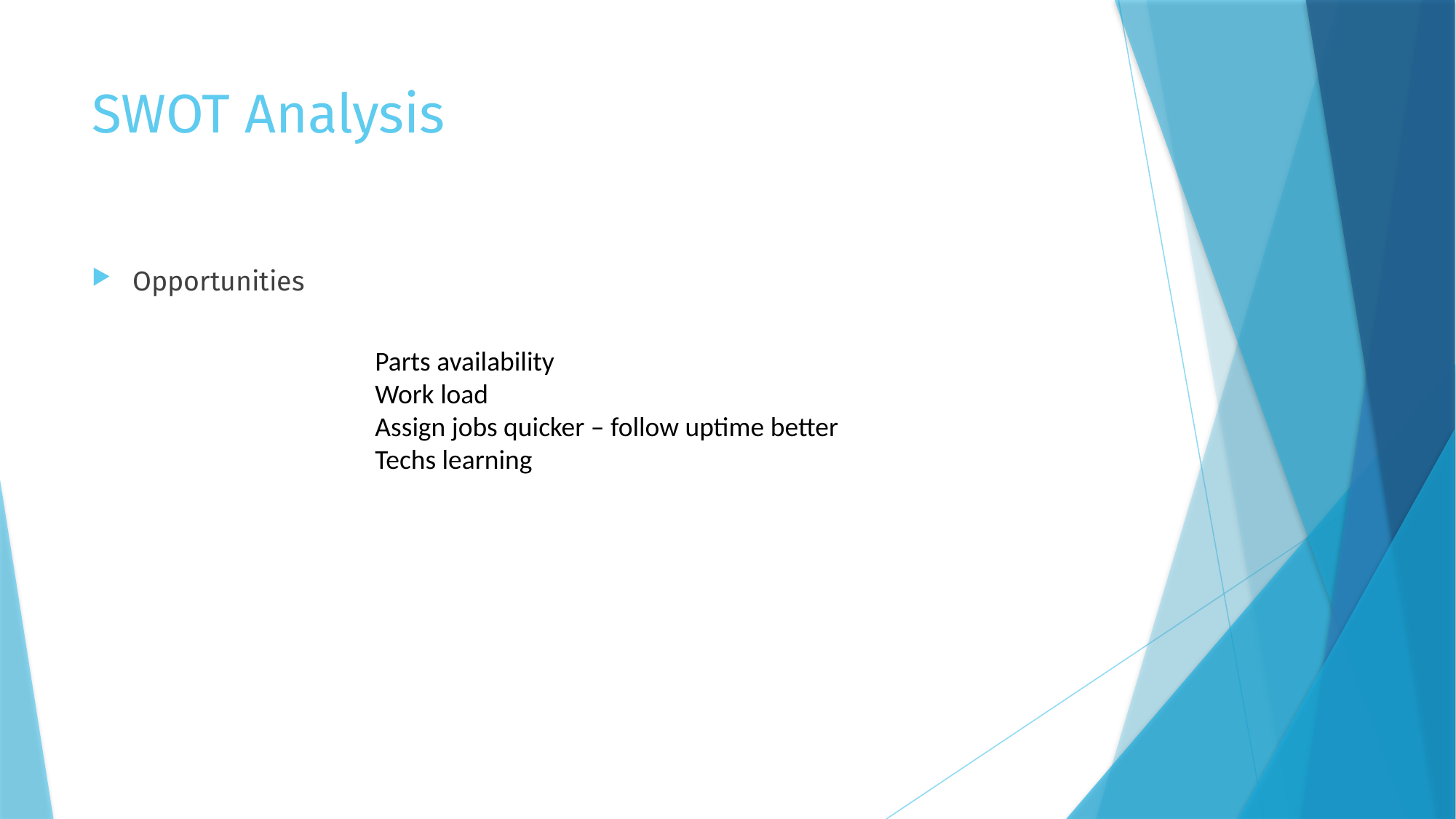

# SWOT Analysis
Opportunities

Parts availability
Work load
Assign jobs quicker – follow uptime better
Techs learning